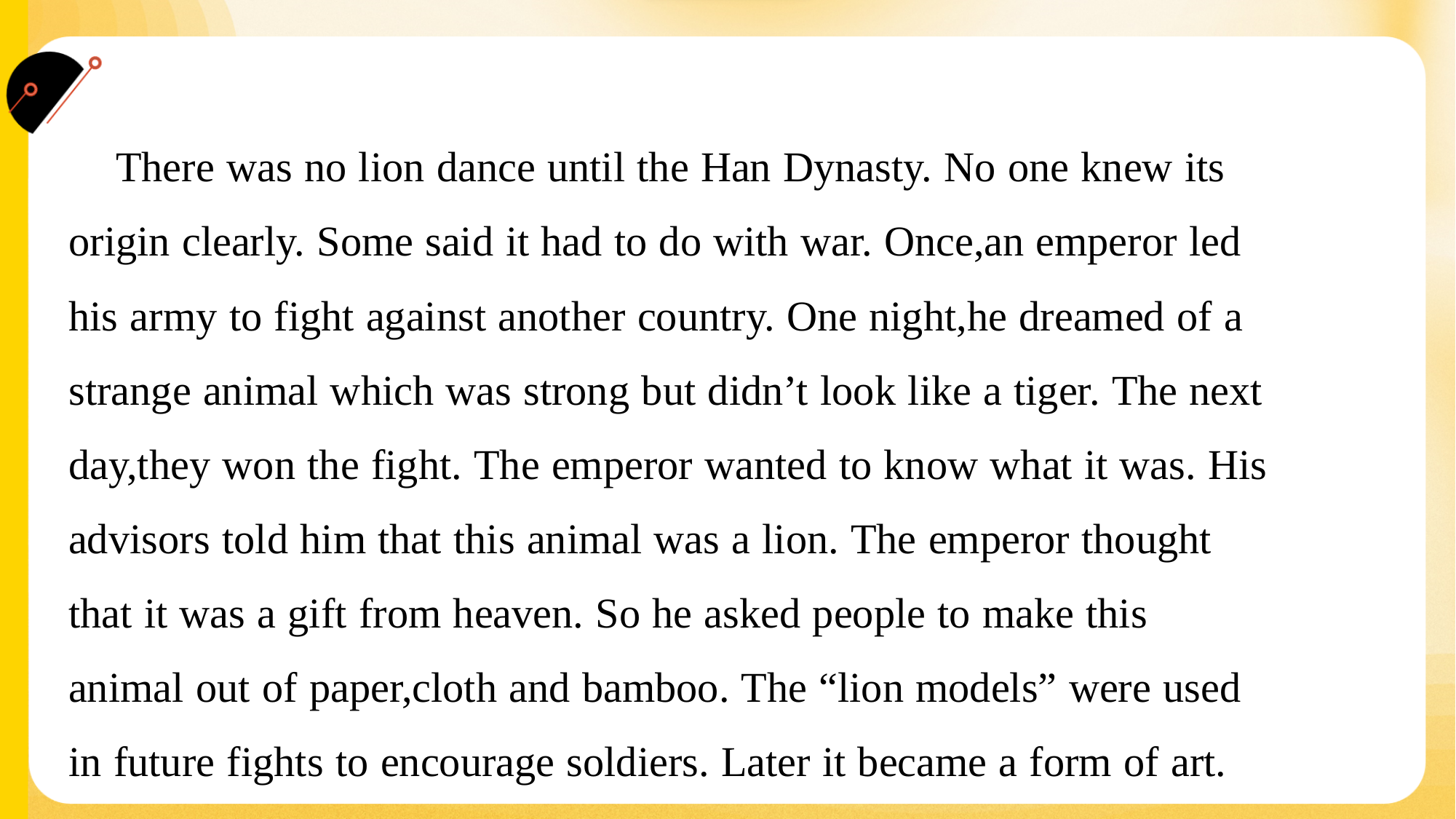

There was no lion dance until the Han Dynasty. No one knew its
origin clearly. Some said it had to do with war. Once,an emperor led
his army to fight against another country. One night,he dreamed of a
strange animal which was strong but didn’t look like a tiger. The next
day,they won the fight. The emperor wanted to know what it was. His
advisors told him that this animal was a lion. The emperor thought
that it was a gift from heaven. So he asked people to make this
animal out of paper,cloth and bamboo. The “lion models” were used
in future fights to encourage soldiers. Later it became a form of art.